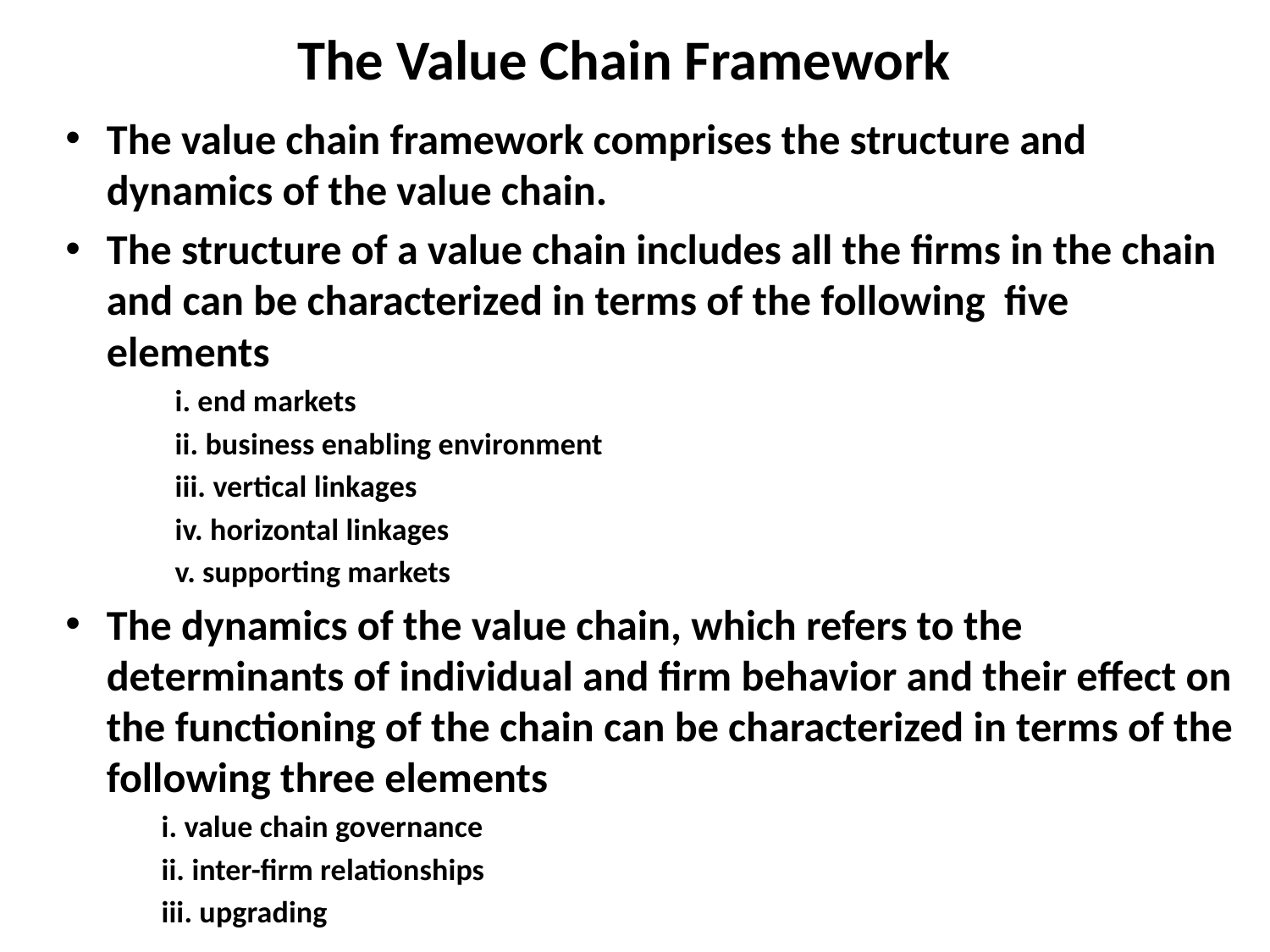

# The Value Chain Framework
The value chain framework comprises the structure and dynamics of the value chain.
The structure of a value chain includes all the firms in the chain and can be characterized in terms of the following  five elements
i. end markets
ii. business enabling environment
iii. vertical linkages
iv. horizontal linkages
v. supporting markets
The dynamics of the value chain, which refers to the determinants of individual and firm behavior and their effect on the functioning of the chain can be characterized in terms of the following three elements
i. value chain governance
ii. inter-firm relationships
iii. upgrading